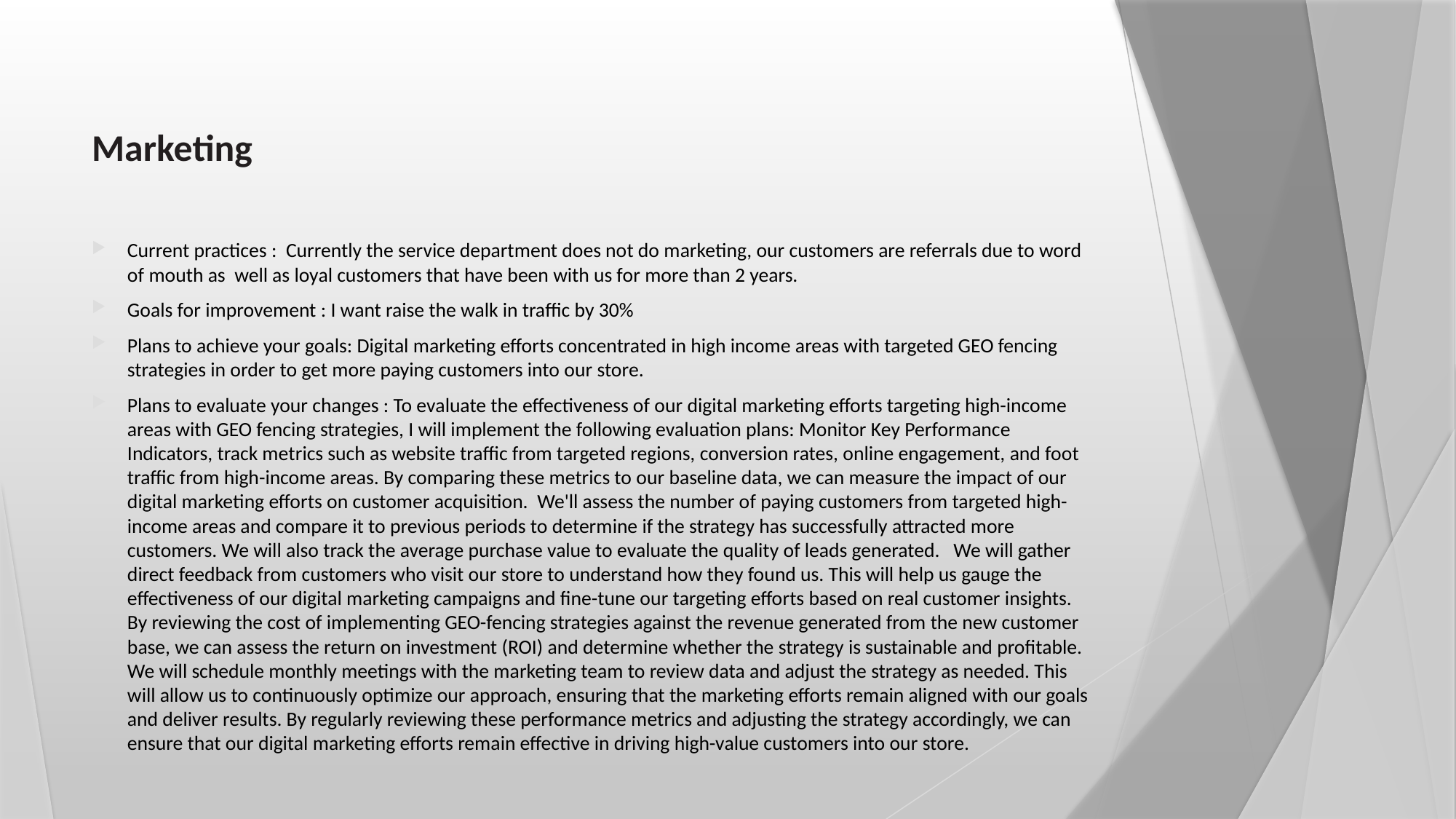

# Marketing

Current practices :  Currently the service department does not do marketing, our customers are referrals due to word of mouth as  well as loyal customers that have been with us for more than 2 years.
Goals for improvement : I want raise the walk in traffic by 30%
Plans to achieve your goals: Digital marketing efforts concentrated in high income areas with targeted GEO fencing strategies in order to get more paying customers into our store.
Plans to evaluate your changes : To evaluate the effectiveness of our digital marketing efforts targeting high-income areas with GEO fencing strategies, I will implement the following evaluation plans: Monitor Key Performance Indicators, track metrics such as website traffic from targeted regions, conversion rates, online engagement, and foot traffic from high-income areas. By comparing these metrics to our baseline data, we can measure the impact of our digital marketing efforts on customer acquisition.  We'll assess the number of paying customers from targeted high-income areas and compare it to previous periods to determine if the strategy has successfully attracted more customers. We will also track the average purchase value to evaluate the quality of leads generated.   We will gather direct feedback from customers who visit our store to understand how they found us. This will help us gauge the effectiveness of our digital marketing campaigns and fine-tune our targeting efforts based on real customer insights.  By reviewing the cost of implementing GEO-fencing strategies against the revenue generated from the new customer base, we can assess the return on investment (ROI) and determine whether the strategy is sustainable and profitable.  We will schedule monthly meetings with the marketing team to review data and adjust the strategy as needed. This will allow us to continuously optimize our approach, ensuring that the marketing efforts remain aligned with our goals and deliver results. By regularly reviewing these performance metrics and adjusting the strategy accordingly, we can ensure that our digital marketing efforts remain effective in driving high-value customers into our store.